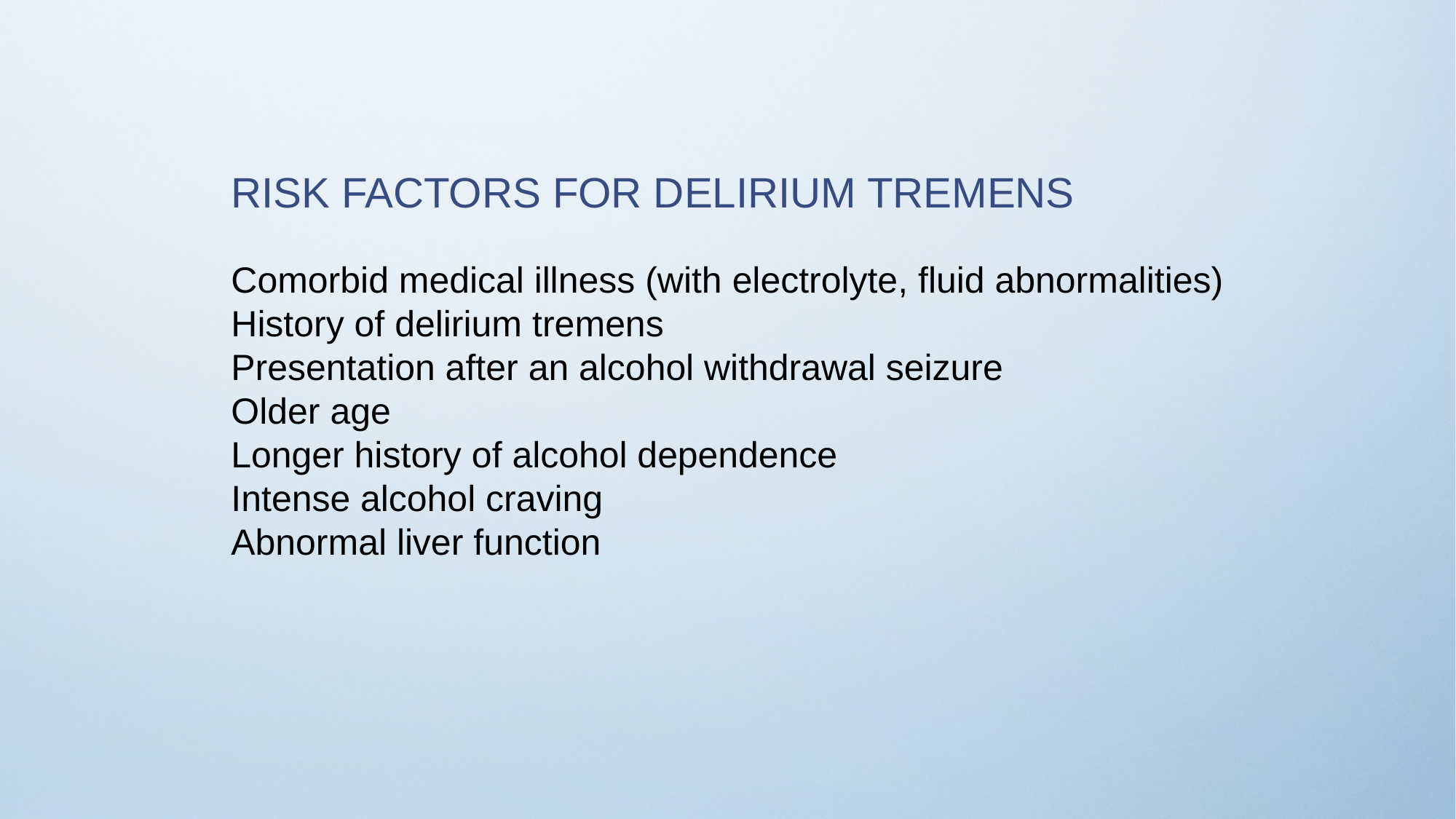

RISK FACTORS FOR DELIRIUM TREMENS
Comorbid medical illness (with electrolyte, fluid abnormalities)
History of delirium tremens
Presentation after an alcohol withdrawal seizure
Older age
Longer history of alcohol dependence
Intense alcohol craving
Abnormal liver function